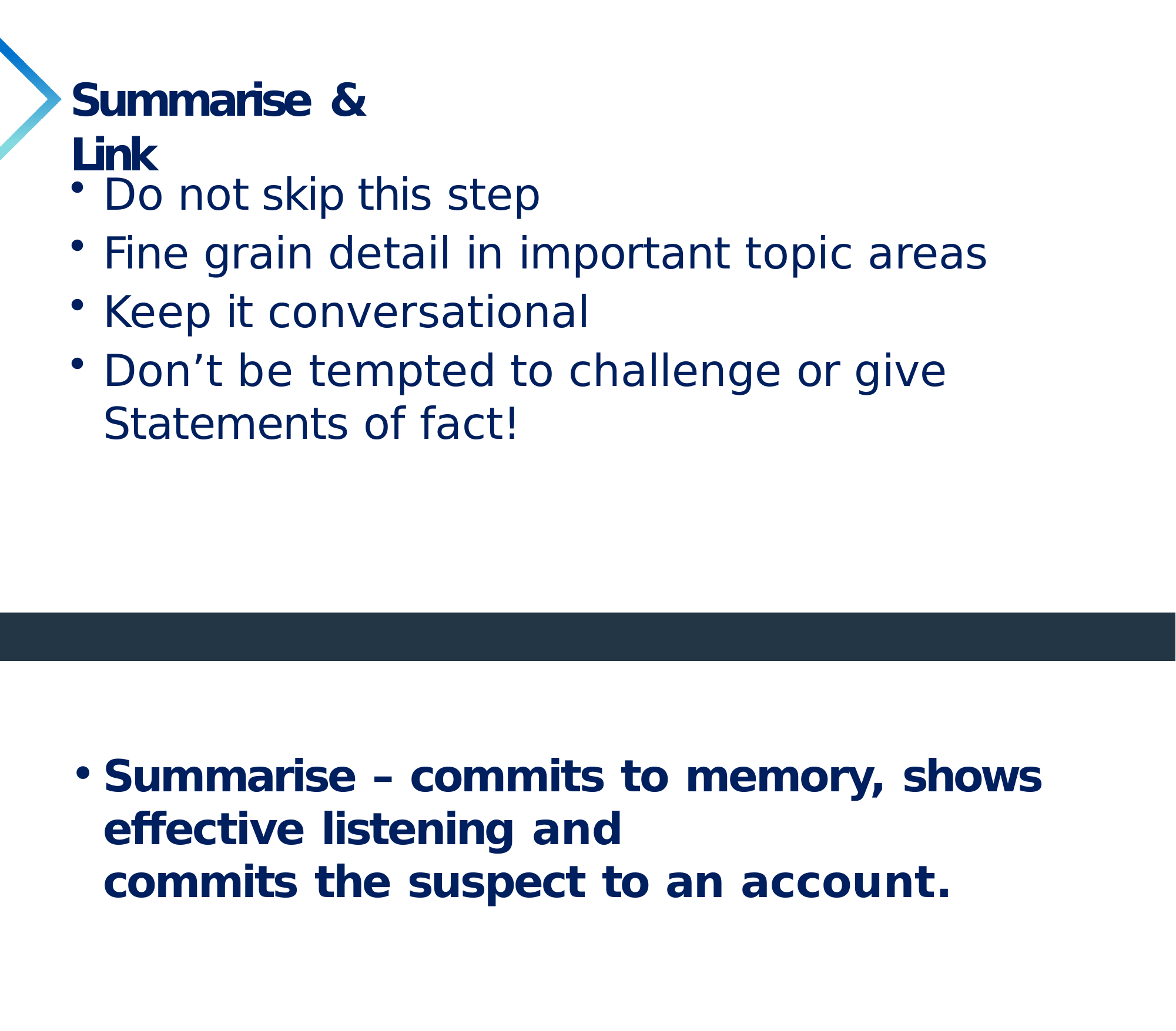

# Summarise & Link
Do not skip this step
Fine grain detail in important topic areas
Keep it conversational
Don’t be tempted to challenge or give Statements of fact!

Summarise – commits to memory, shows effective listening and
commits the suspect to an account.